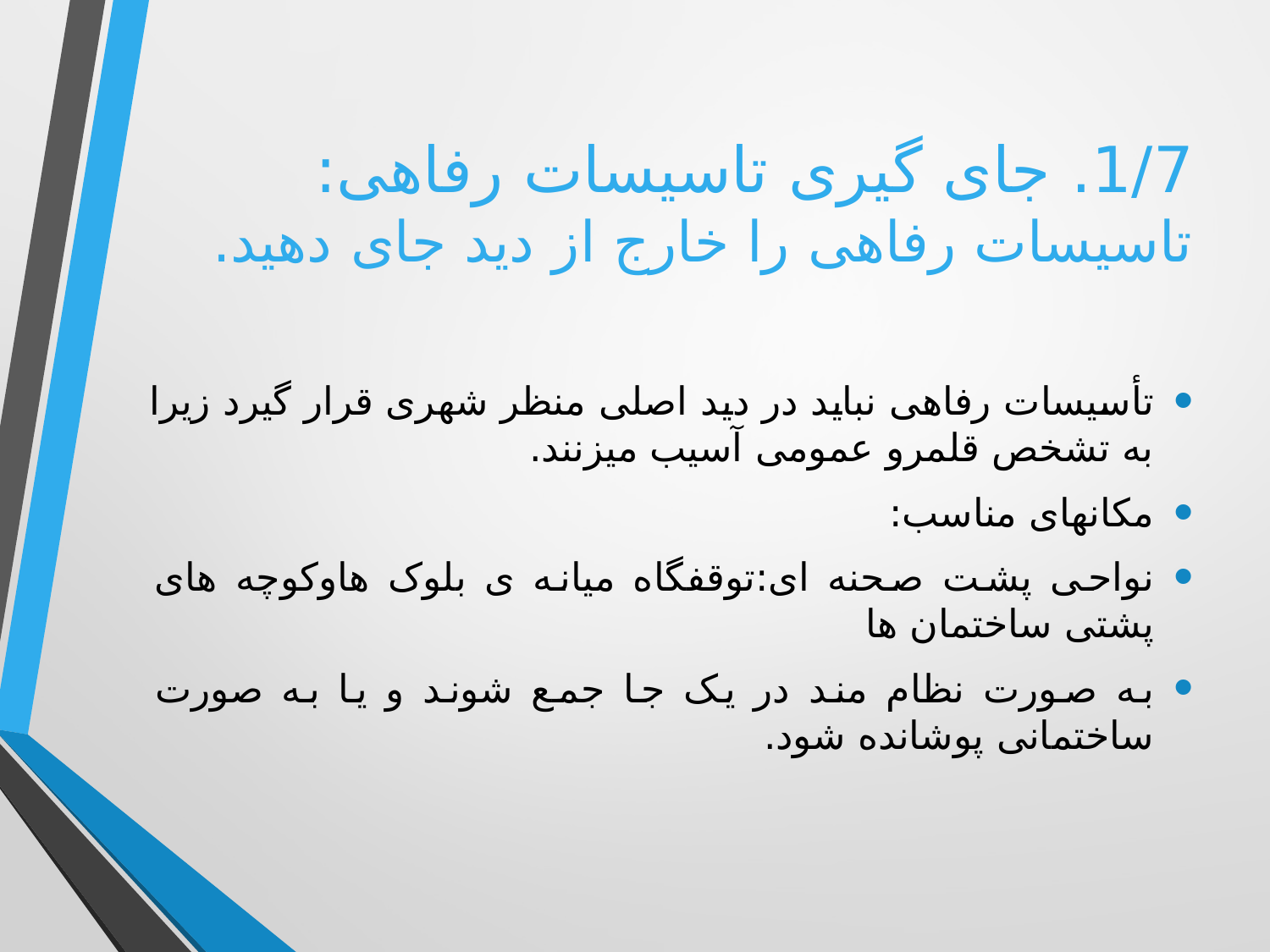

# 1/7. جای گیری تاسیسات رفاهی: تاسیسات رفاهی را خارج از دید جای دهید.
تأسیسات رفاهی نباید در دید اصلی منظر شهری قرار گیرد زیرا به تشخص قلمرو عمومی آسیب میزنند.
مکانهای مناسب:
نواحی پشت صحنه ای:توقفگاه میانه ی بلوک هاوکوچه های پشتی ساختمان ها
به صورت نظام مند در یک جا جمع شوند و یا به صورت ساختمانی پوشانده شود.